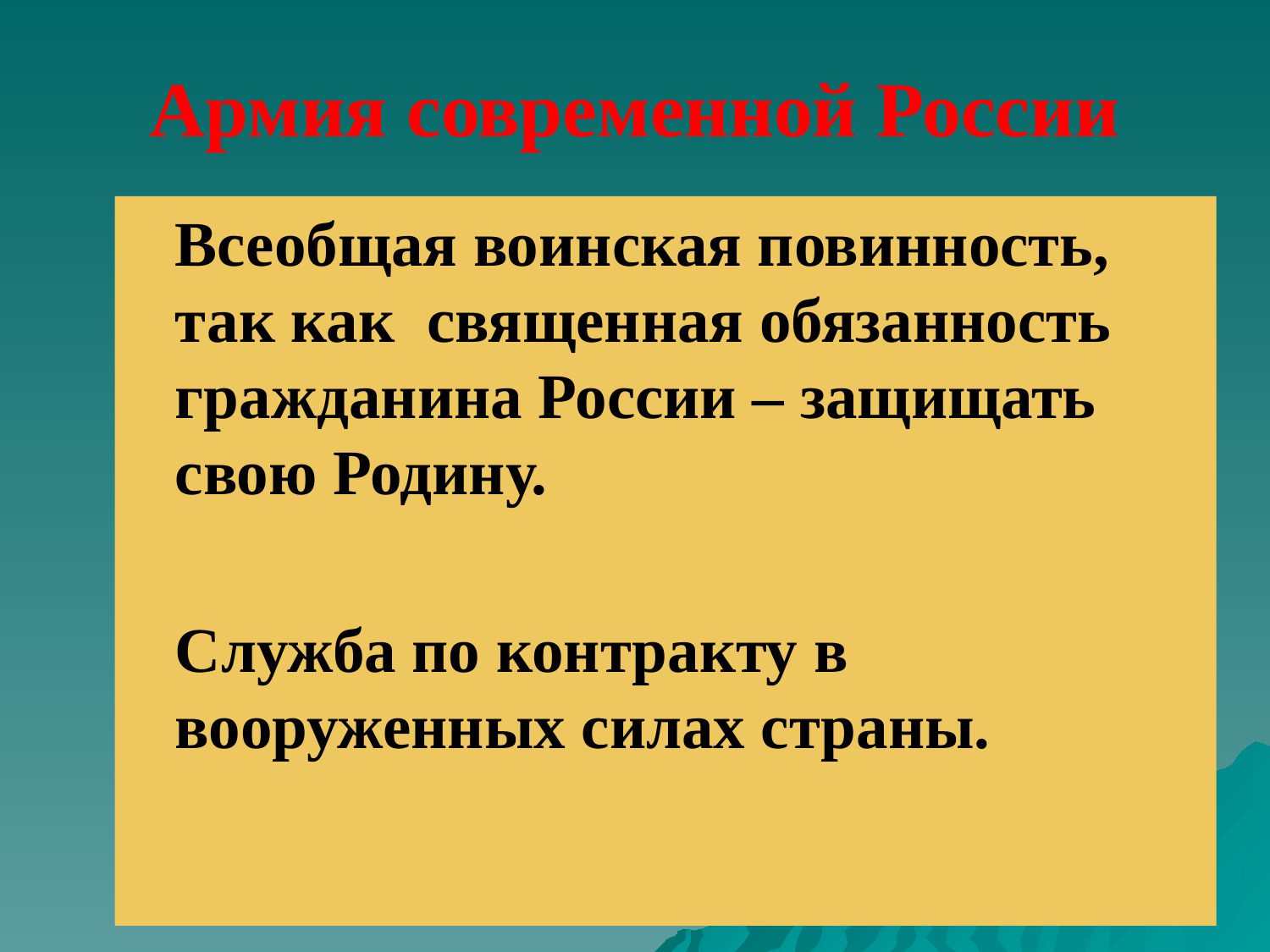

# Армия современной России
Всеобщая воинская повинность, так как  священная обязанность гражданина России – защищать свою Родину.

Служба по контракту в вооруженных силах страны.